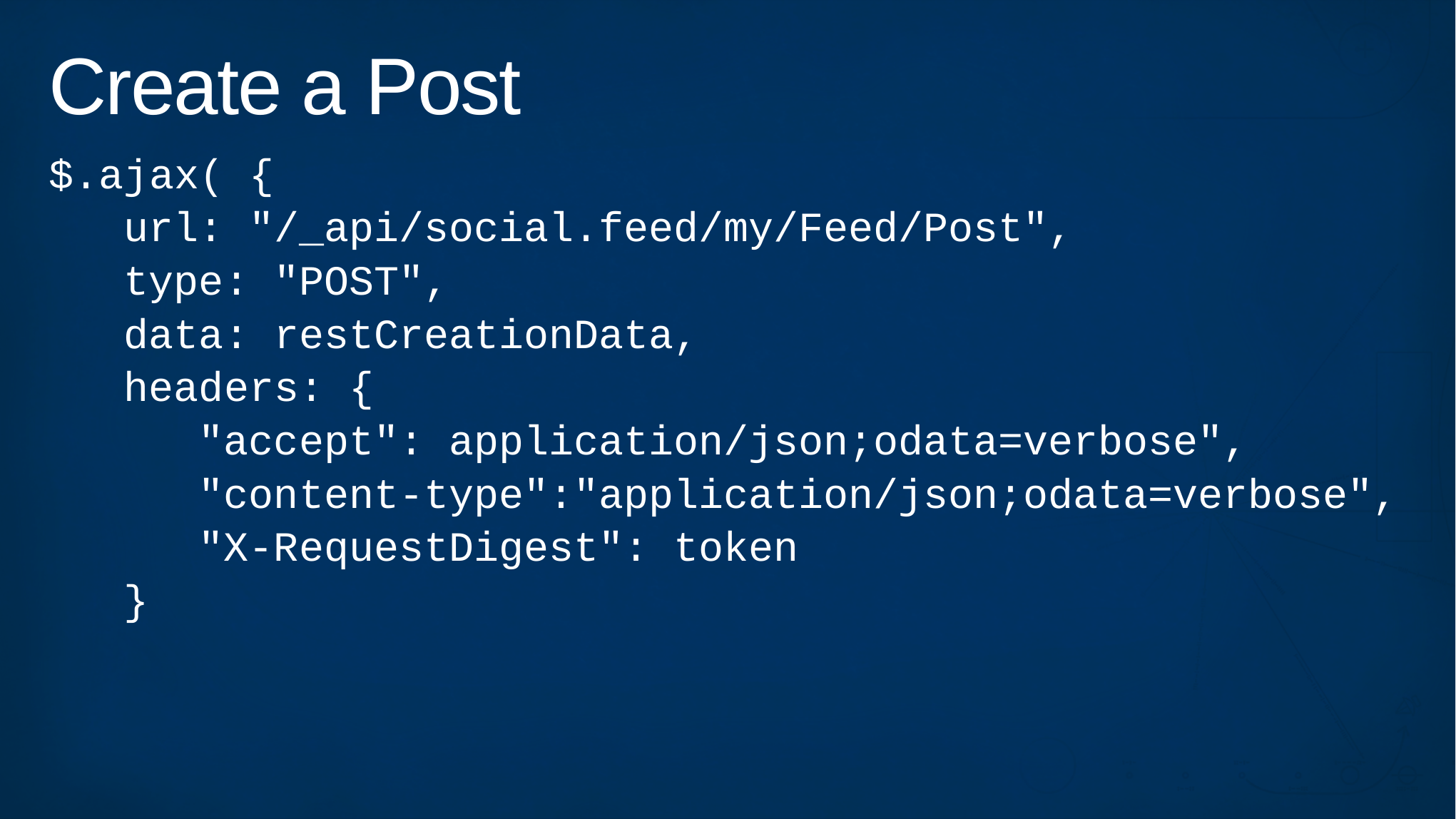

# Create a Post
$.ajax( {
   url: "/_api/social.feed/my/Feed/Post",
   type: "POST",
   data: restCreationData,
   headers: {
      "accept": application/json;odata=verbose",
      "content-type":"application/json;odata=verbose",
      "X-RequestDigest": token
   }